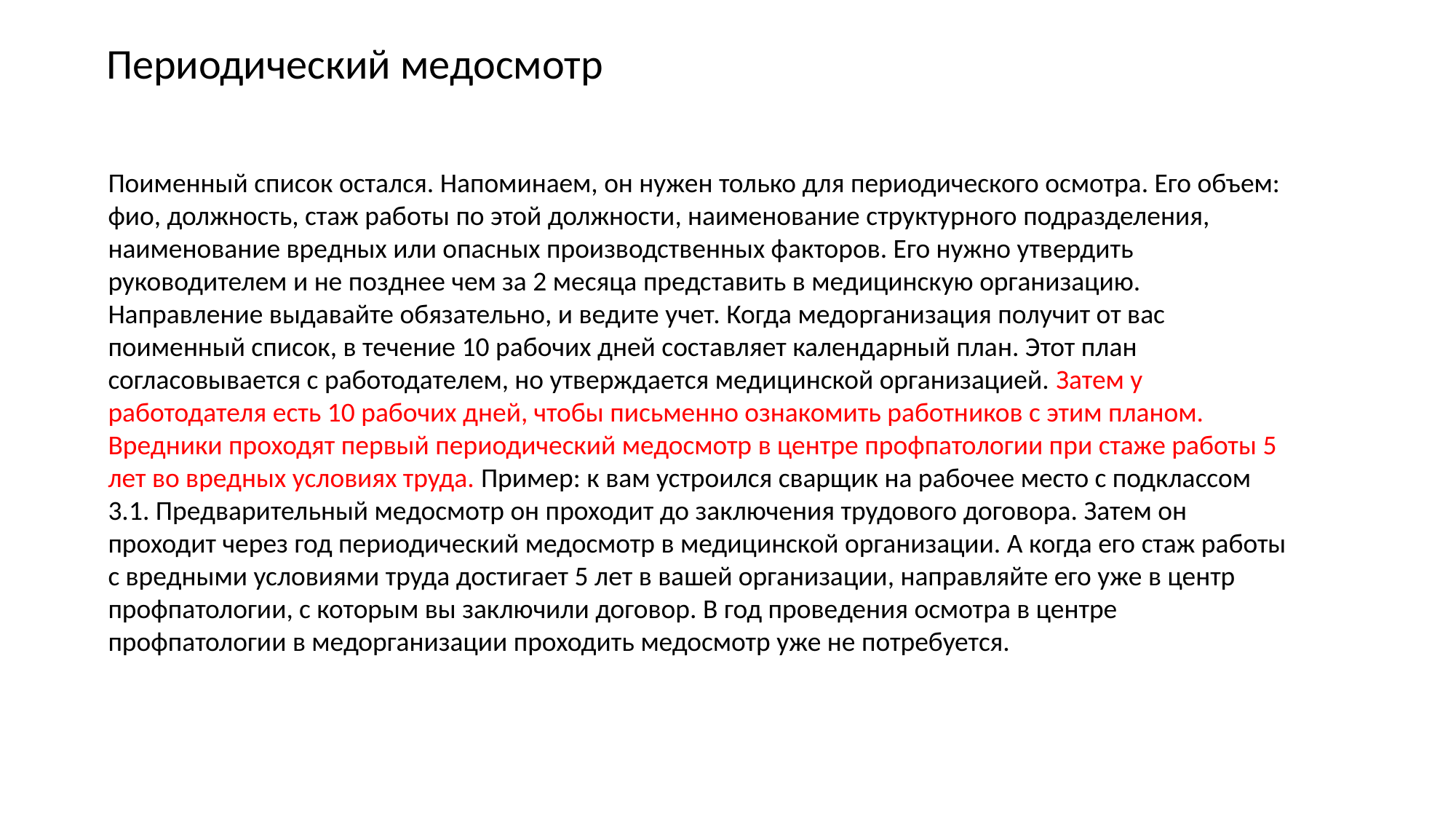

Периодический медосмотр
Поименный список остался. Напоминаем, он нужен только для периодического осмотра. Его объем: фио, должность, стаж работы по этой должности, наименование структурного подразделения, наименование вредных или опасных производственных факторов. Его нужно утвердить руководителем и не позднее чем за 2 месяца представить в медицинскую организацию. Направление выдавайте обязательно, и ведите учет. Когда медорганизация получит от вас поименный список, в течение 10 рабочих дней составляет календарный план. Этот план согласовывается с работодателем, но утверждается медицинской организацией. Затем у работодателя есть 10 рабочих дней, чтобы письменно ознакомить работников с этим планом.
Вредники проходят первый периодический медосмотр в центре профпатологии при стаже работы 5 лет во вредных условиях труда. Пример: к вам устроился сварщик на рабочее место с подклассом 3.1. Предварительный медосмотр он проходит до заключения трудового договора. Затем он проходит через год периодический медосмотр в медицинской организации. А когда его стаж работы с вредными условиями труда достигает 5 лет в вашей организации, направляйте его уже в центр профпатологии, с которым вы заключили договор. В год проведения осмотра в центре профпатологии в медорганизации проходить медосмотр уже не потребуется.